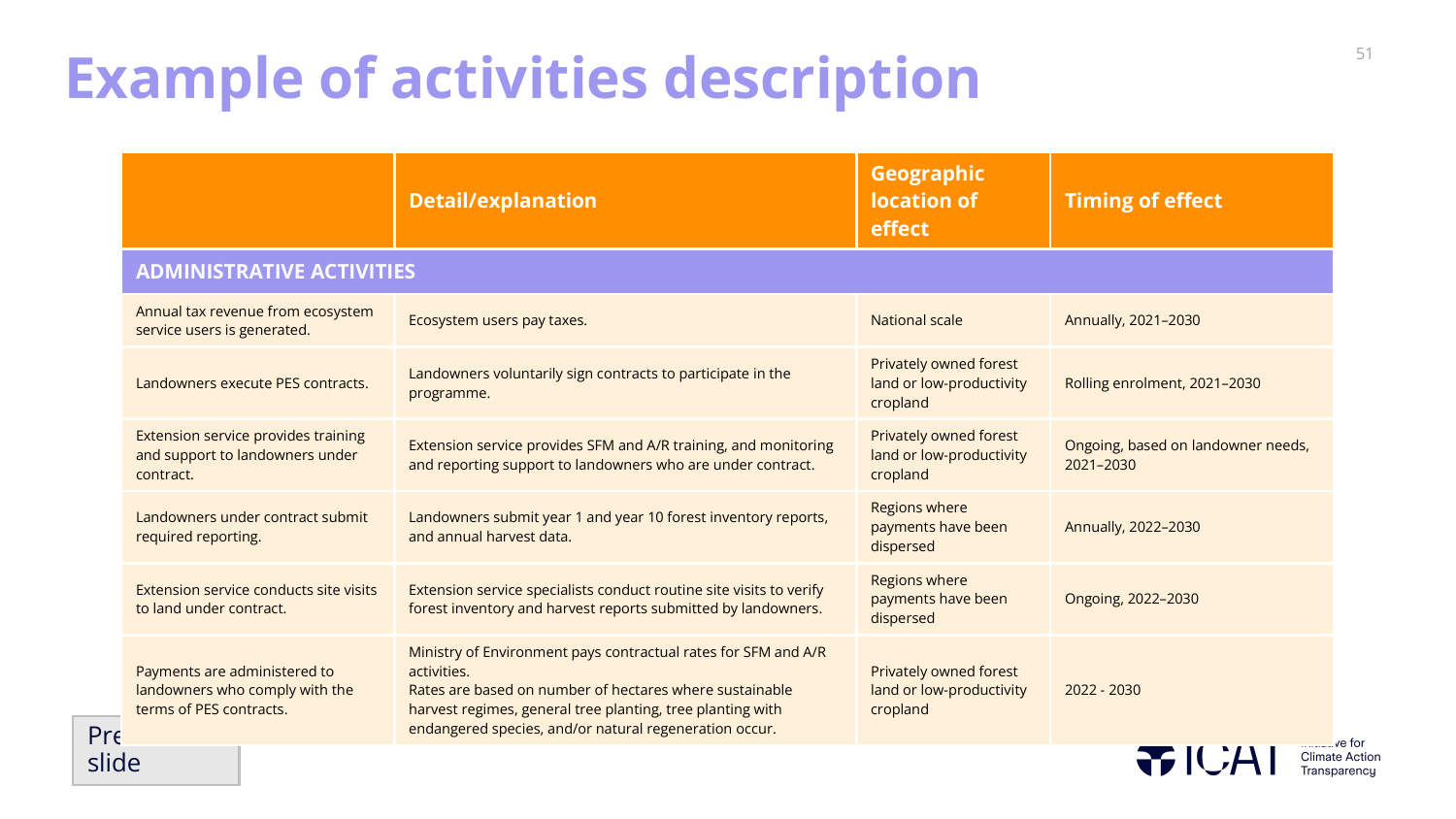

# Example of activities description
|  | Detail/explanation | Geographic location of effect | Timing of effect |
| --- | --- | --- | --- |
| ADMINISTRATIVE ACTIVITIES |  |  |  |
| Annual tax revenue from ecosystem service users is generated. | Ecosystem users pay taxes. | National scale | Annually, 2021–2030 |
| Landowners execute PES contracts. | Landowners voluntarily sign contracts to participate in the programme. | Privately owned forest land or low-productivity cropland | Rolling enrolment, 2021–2030 |
| Extension service provides training and support to landowners under contract. | Extension service provides SFM and A/R training, and monitoring and reporting support to landowners who are under contract. | Privately owned forest land or low-productivity cropland | Ongoing, based on landowner needs, 2021–2030 |
| Landowners under contract submit required reporting. | Landowners submit year 1 and year 10 forest inventory reports, and annual harvest data. | Regions where payments have been dispersed | Annually, 2022–2030 |
| Extension service conducts site visits to land under contract. | Extension service specialists conduct routine site visits to verify forest inventory and harvest reports submitted by landowners. | Regions where payments have been dispersed | Ongoing, 2022–2030 |
| Payments are administered to landowners who comply with the terms of PES contracts. | Ministry of Environment pays contractual rates for SFM and A/R activities. Rates are based on number of hectares where sustainable harvest regimes, general tree planting, tree planting with endangered species, and/or natural regeneration occur. | Privately owned forest land or low-productivity cropland | 2022 - 2030 |
Previous slide